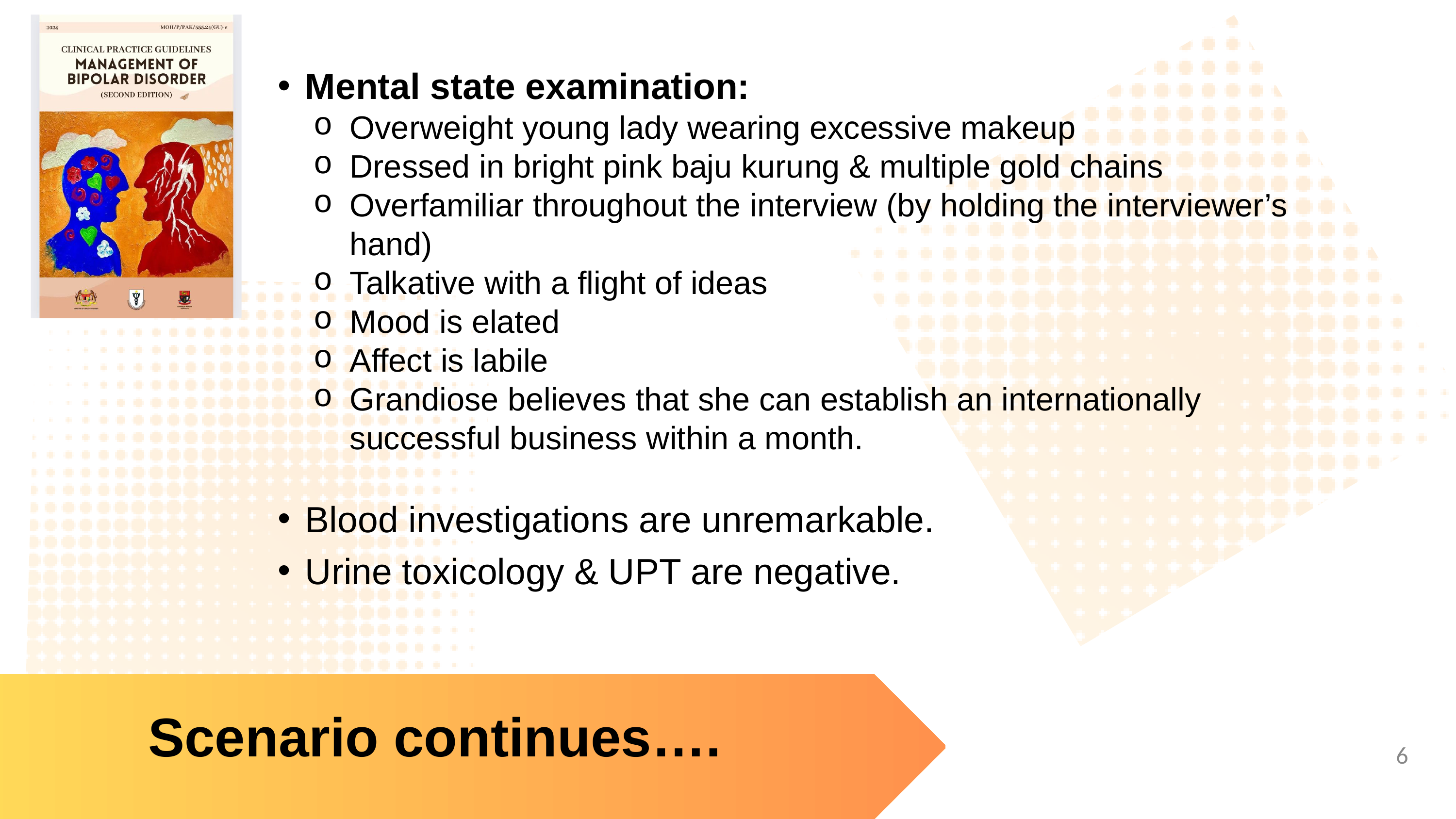

Mental state examination:
Overweight young lady wearing excessive makeup
Dressed in bright pink baju kurung & multiple gold chains
Overfamiliar throughout the interview (by holding the interviewer’s hand)
Talkative with a flight of ideas
Mood is elated
Affect is labile
Grandiose believes that she can establish an internationally successful business within a month.

Blood investigations are unremarkable.
Urine toxicology & UPT are negative.

Scenario continues….
6